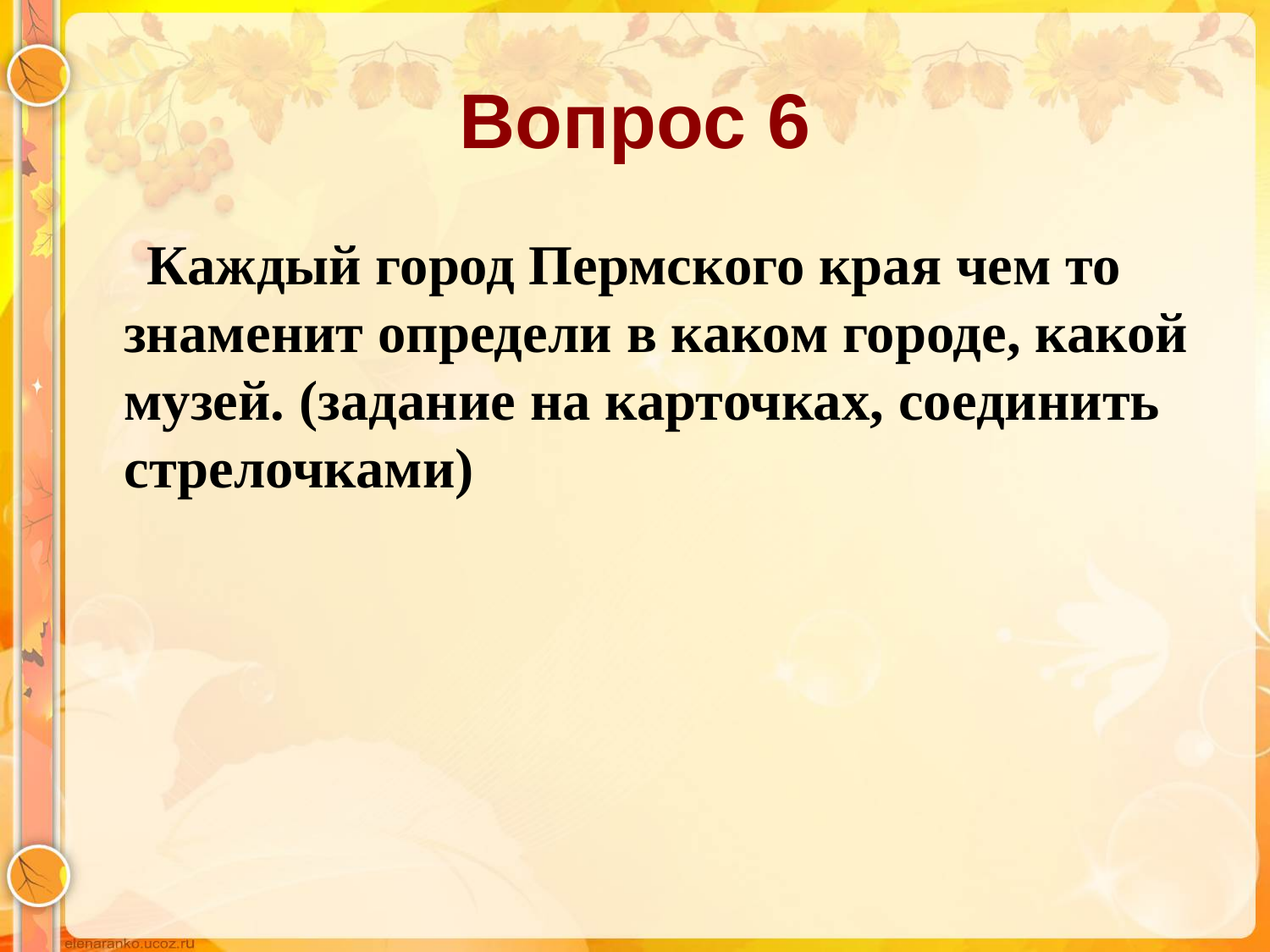

# Вопрос 6
     Каждый город Пермского края чем то знаменит определи в каком городе, какой музей. (задание на карточках, соединить стрелочками)